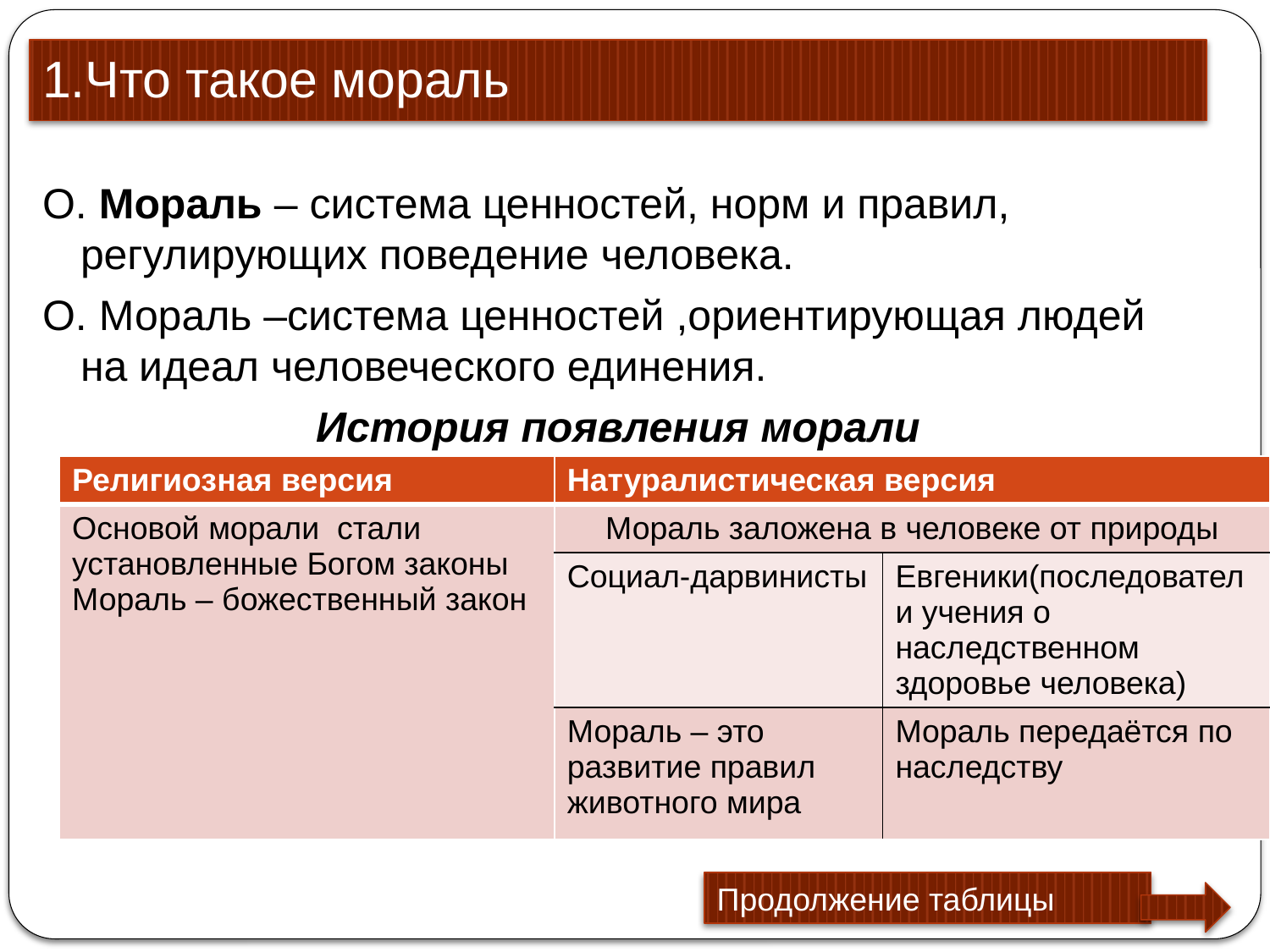

# 1.Что такое мораль

О. Мораль – система ценностей, норм и правил, регулирующих поведение человека.
О. Мораль –система ценностей ,ориентирующая людей на идеал человеческого единения.
История появления морали

| Религиозная версия | Натуралистическая версия |  |
| --- | --- | --- |
| Основой морали стали установленные Богом законы Мораль – божественный закон | Мораль заложена в человеке от природы |  |
|  | Социал-дарвинисты | Евгеники(последователи учения о наследственном здоровье человека) |
|  | Мораль – это развитие правил животного мира | Мораль передаётся по наследству |
Продолжение таблицы